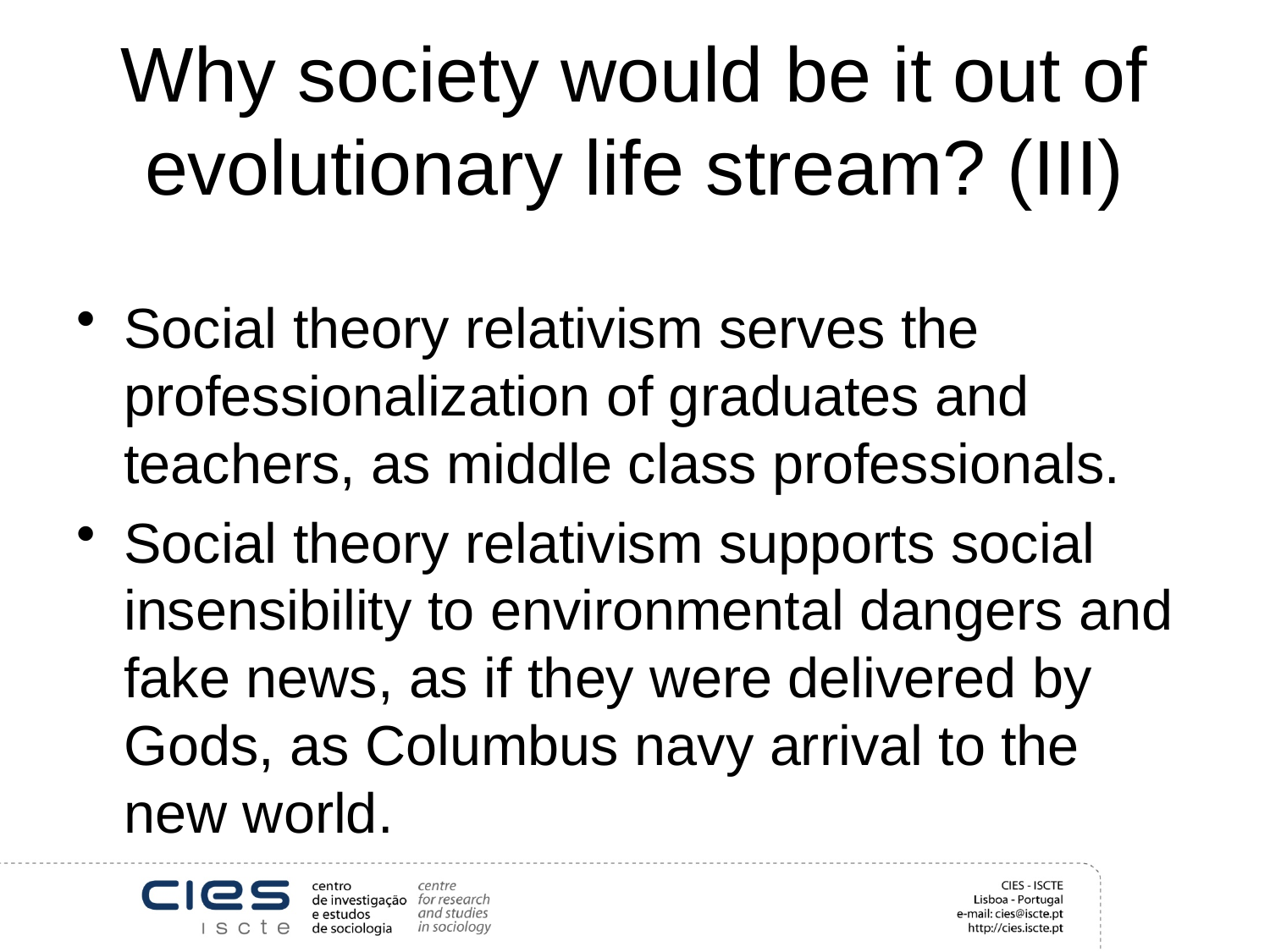

# Why society would be it out of evolutionary life stream? (III)
Social theory relativism serves the professionalization of graduates and teachers, as middle class professionals.
Social theory relativism supports social insensibility to environmental dangers and fake news, as if they were delivered by Gods, as Columbus navy arrival to the new world.